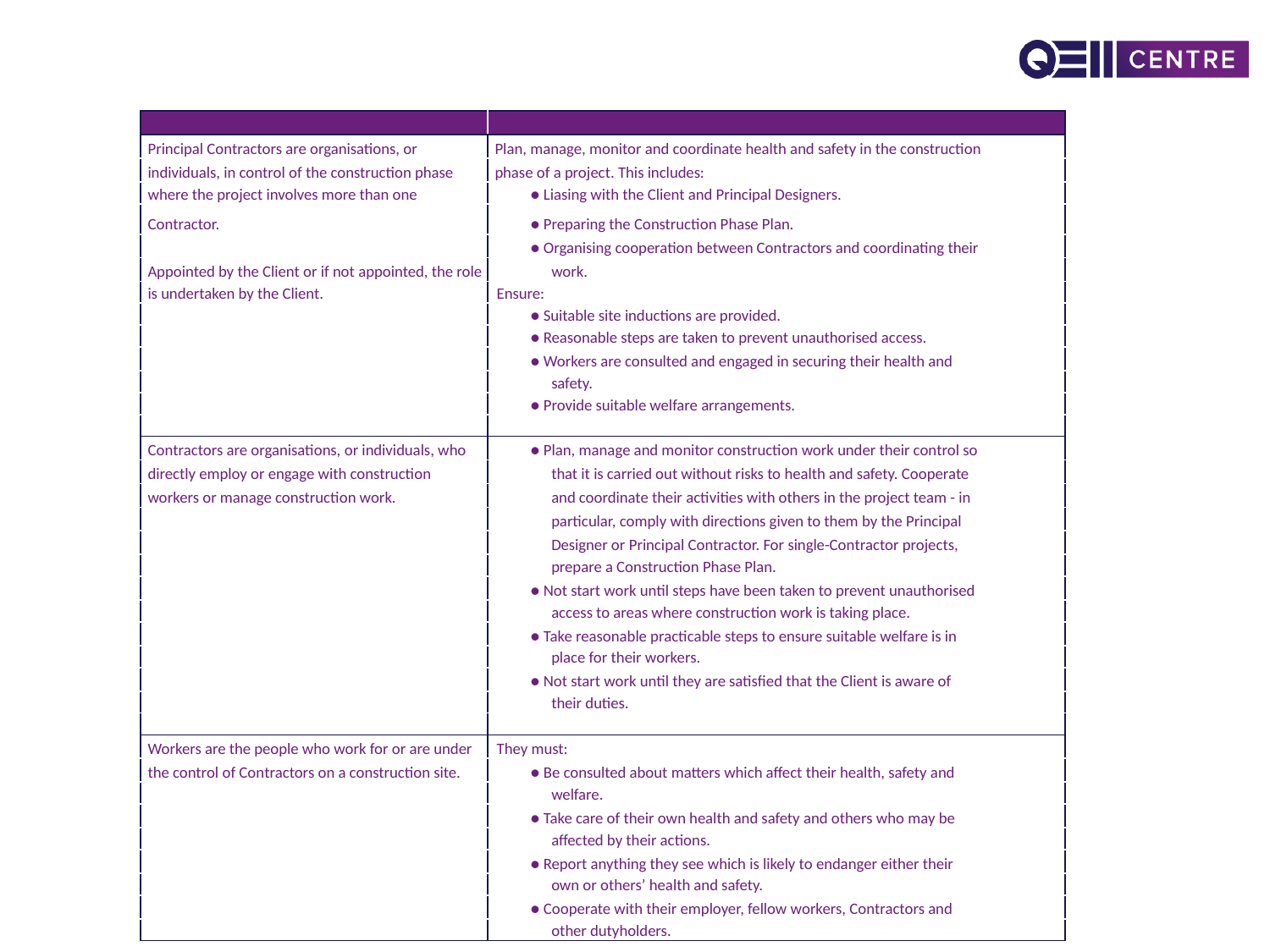

| Role | Summary of Main Responsibilities |
| --- | --- |
| Principal Contractors are organisations, or | Plan, manage, monitor and coordinate health and safety in the construction |
| individuals, in control of the construction phase | phase of a project. This includes: |
| where the project involves more than one | ● Liasing with the Client and Principal Designers. |
| Contractor. | ● Preparing the Construction Phase Plan. |
|  | ● Organising cooperation between Contractors and coordinating their |
| Appointed by the Client or if not appointed, the role | work. |
| is undertaken by the Client. | Ensure: |
|  | ● Suitable site inductions are provided. |
|  | ● Reasonable steps are taken to prevent unauthorised access. |
|  | ● Workers are consulted and engaged in securing their health and |
|  | safety. |
|  | ● Provide suitable welfare arrangements. |
|  |  |
| Contractors are organisations, or individuals, who | ● Plan, manage and monitor construction work under their control so |
| directly employ or engage with construction | that it is carried out without risks to health and safety. Cooperate |
| workers or manage construction work. | and coordinate their activities with others in the project team - in |
|  | particular, comply with directions given to them by the Principal |
|  | Designer or Principal Contractor. For single-Contractor projects, |
|  | prepare a Construction Phase Plan. |
|  | ● Not start work until steps have been taken to prevent unauthorised |
|  | access to areas where construction work is taking place. |
|  | ● Take reasonable practicable steps to ensure suitable welfare is in |
|  | place for their workers. |
|  | ● Not start work until they are satisfied that the Client is aware of |
|  | their duties. |
|  |  |
| Workers are the people who work for or are under | They must: |
| the control of Contractors on a construction site. | ● Be consulted about matters which affect their health, safety and |
|  | welfare. |
|  | ● Take care of their own health and safety and others who may be |
|  | affected by their actions. |
|  | ● Report anything they see which is likely to endanger either their |
|  | own or others’ health and safety. |
|  | ● Cooperate with their employer, fellow workers, Contractors and |
|  | other dutyholders. |